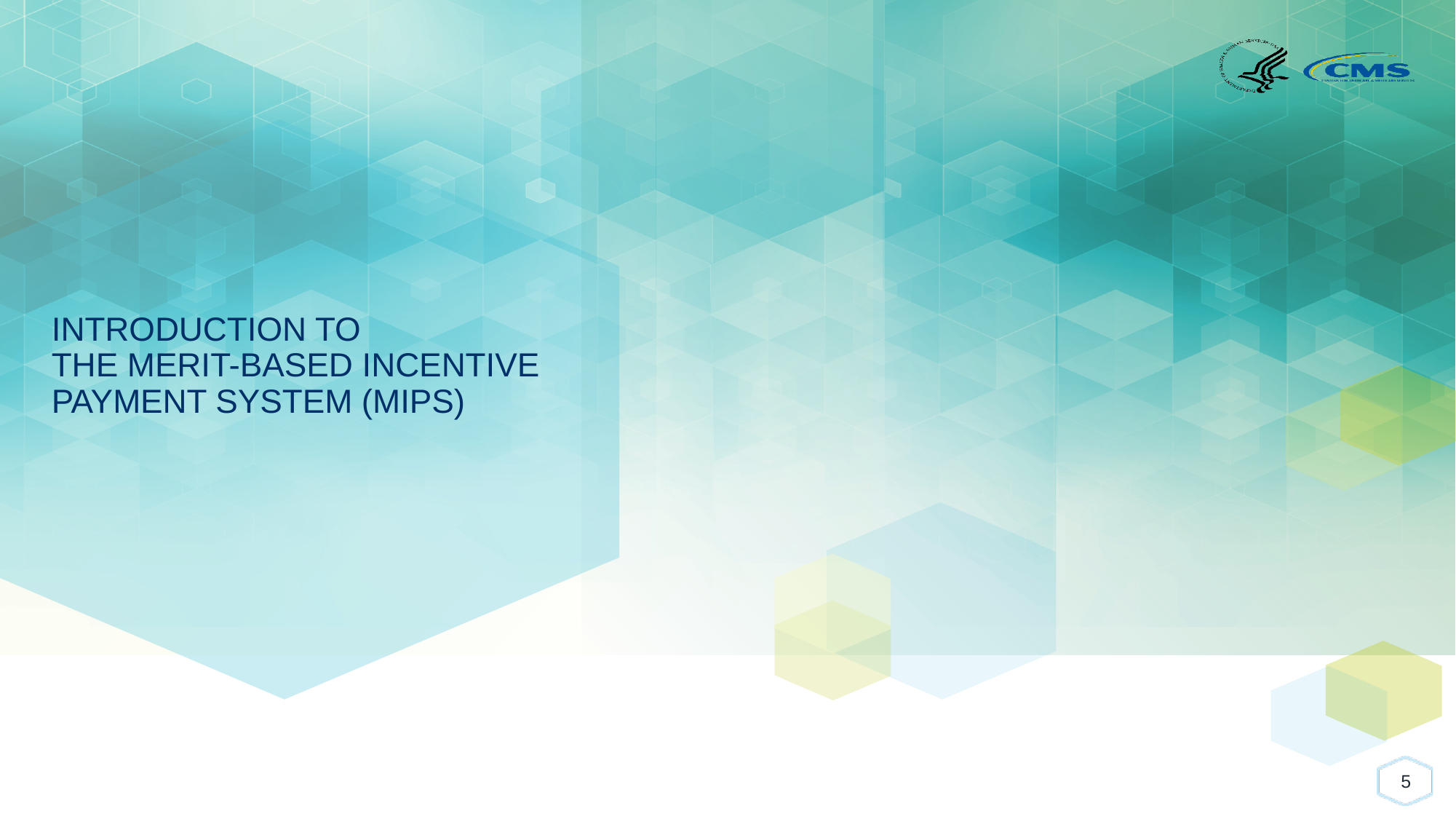

# Introduction to the Merit-based Incentive Payment System (MIPS)
5